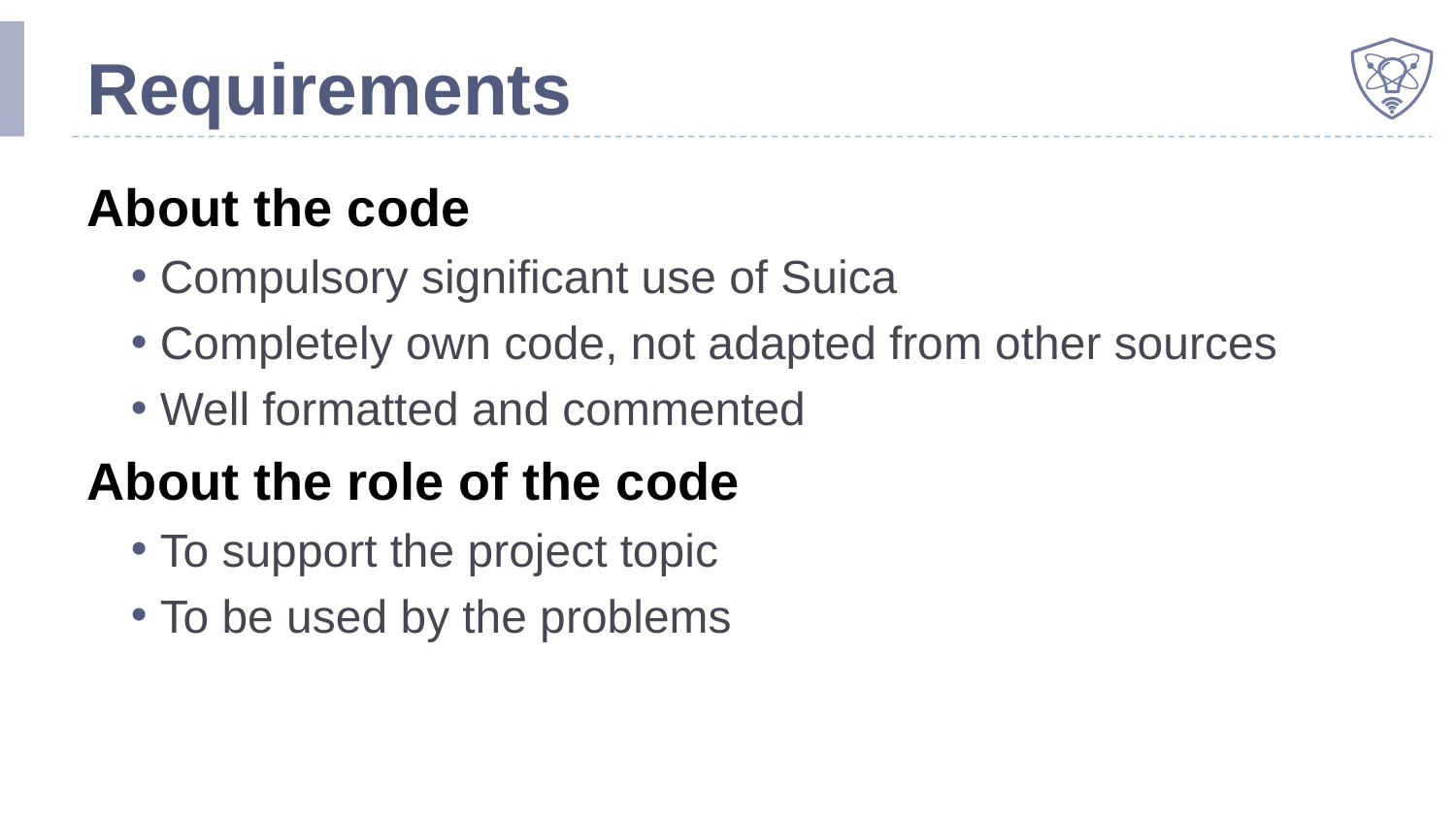

# Requirements
About the code
Compulsory significant use of Suica
Completely own code, not adapted from other sources
Well formatted and commented
About the role of the code
To support the project topic
To be used by the problems